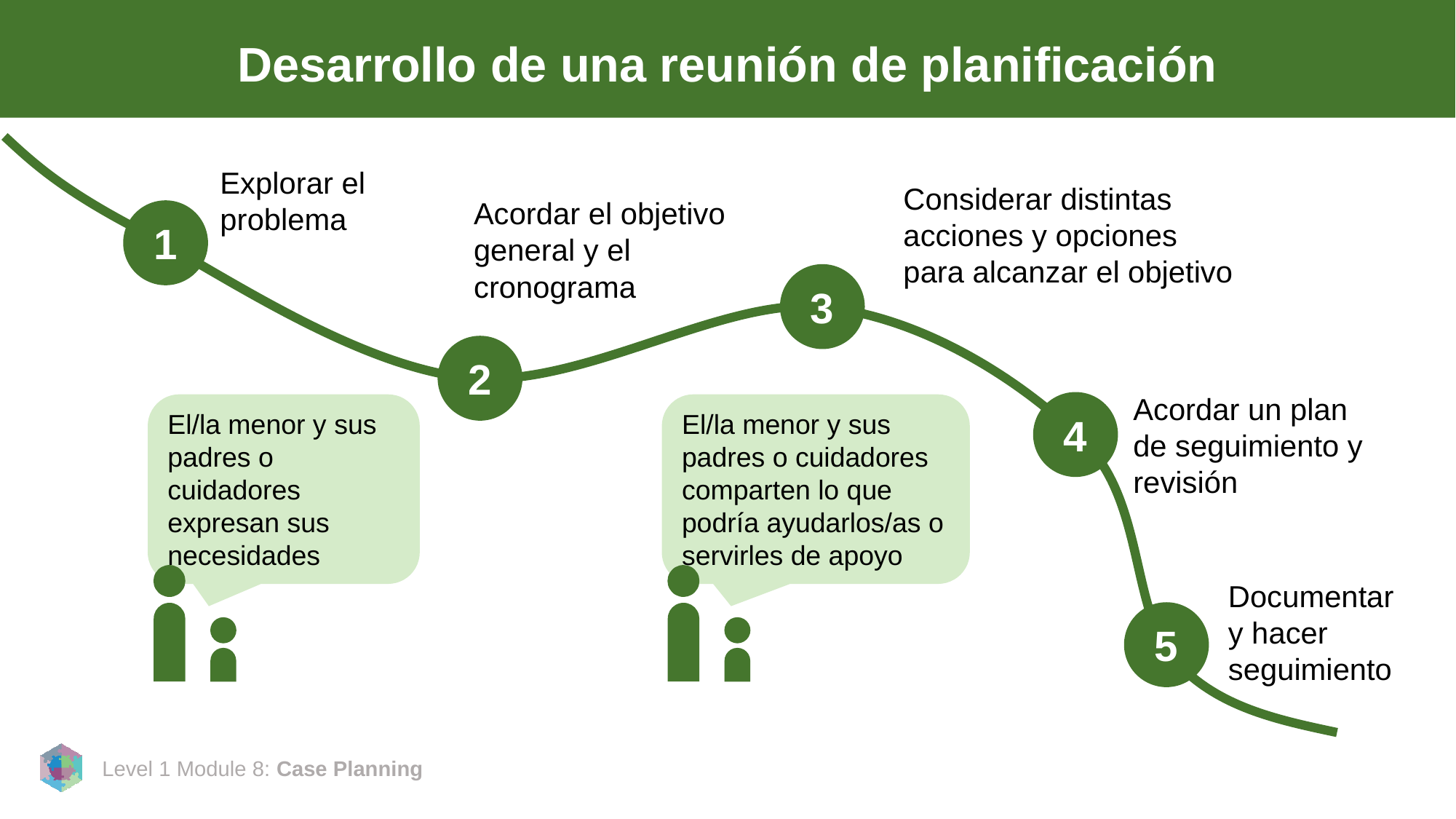

# Desarrollo de una reunión de planificación

Explorar el problema
Considerar distintas acciones y opciones para alcanzar el objetivo
Acordar el objetivo general y el cronograma
1
3
2
Acordar un plan de seguimiento y revisión
4
El/la menor y sus padres o cuidadores expresan sus necesidades
El/la menor y sus padres o cuidadores comparten lo que podría ayudarlos/as o servirles de apoyo

Documentar y hacer
seguimiento
5